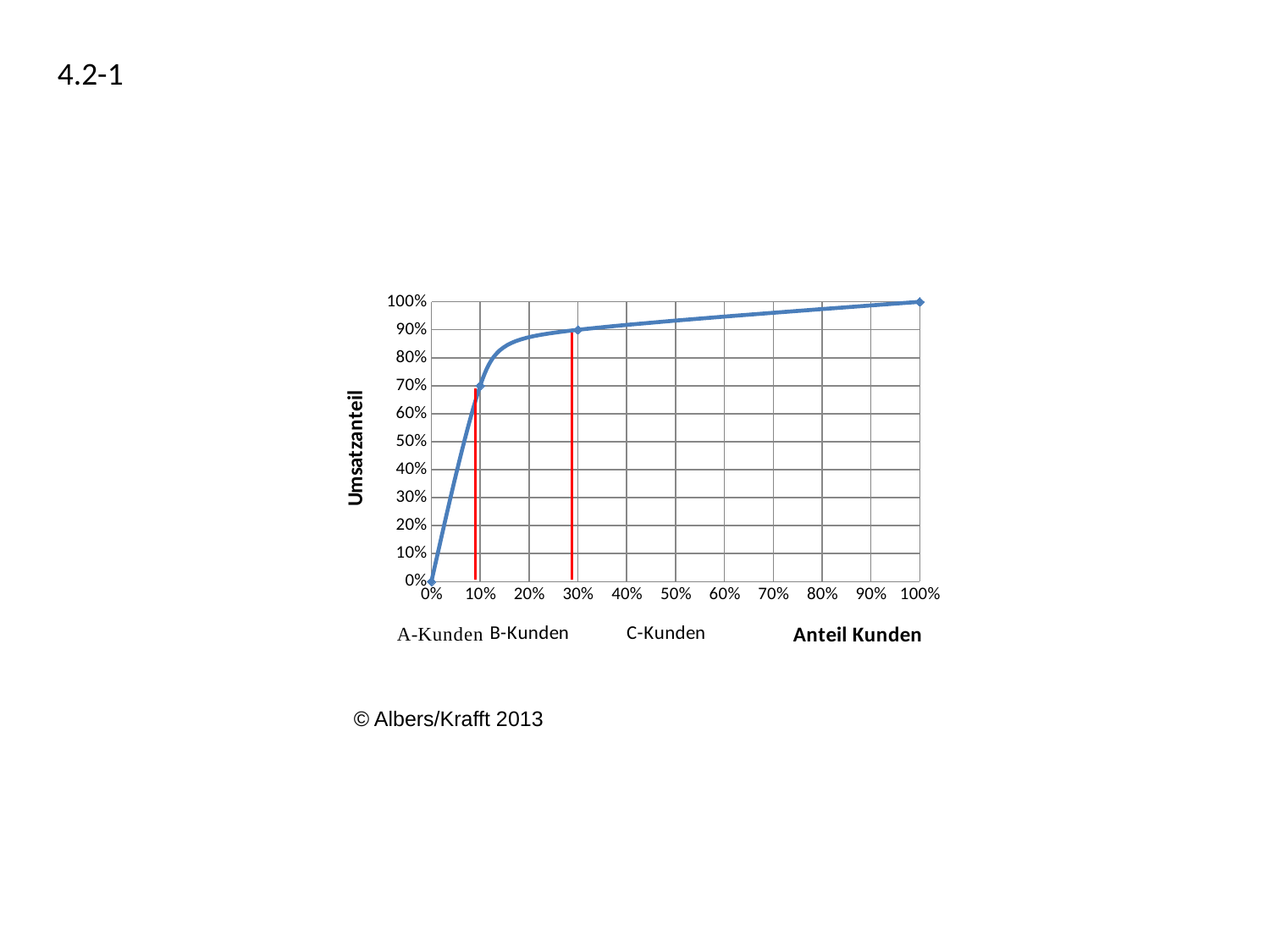

4.2-1

### Chart

| Category | Umsatzanteil |
|---|---|
© Albers/Krafft 2013